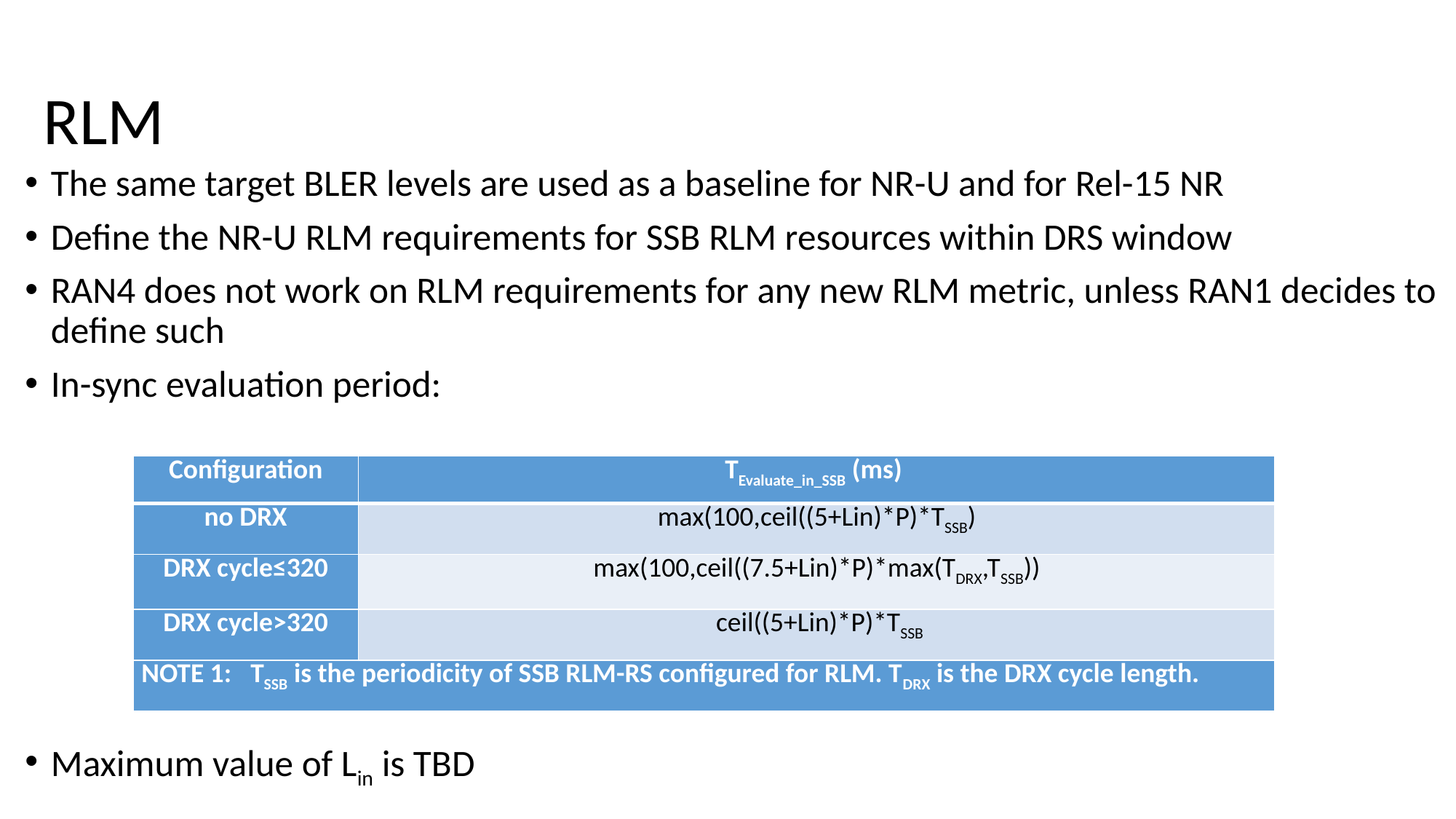

# RLM
The same target BLER levels are used as a baseline for NR-U and for Rel-15 NR
Define the NR-U RLM requirements for SSB RLM resources within DRS window
RAN4 does not work on RLM requirements for any new RLM metric, unless RAN1 decides to define such
In-sync evaluation period:

Maximum value of Lin is TBD

| Configuration | TEvaluate\_in\_SSB (ms) |
| --- | --- |
| no DRX | max(100,ceil((5+Lin)\*P)\*TSSB) |
| DRX cycle≤320 | max(100,ceil((7.5+Lin)\*P)\*max(TDRX,TSSB)) |
| DRX cycle>320 | ceil((5+Lin)\*P)\*TSSB |
| NOTE 1: TSSB is the periodicity of SSB RLM-RS configured for RLM. TDRX is the DRX cycle length. |  |